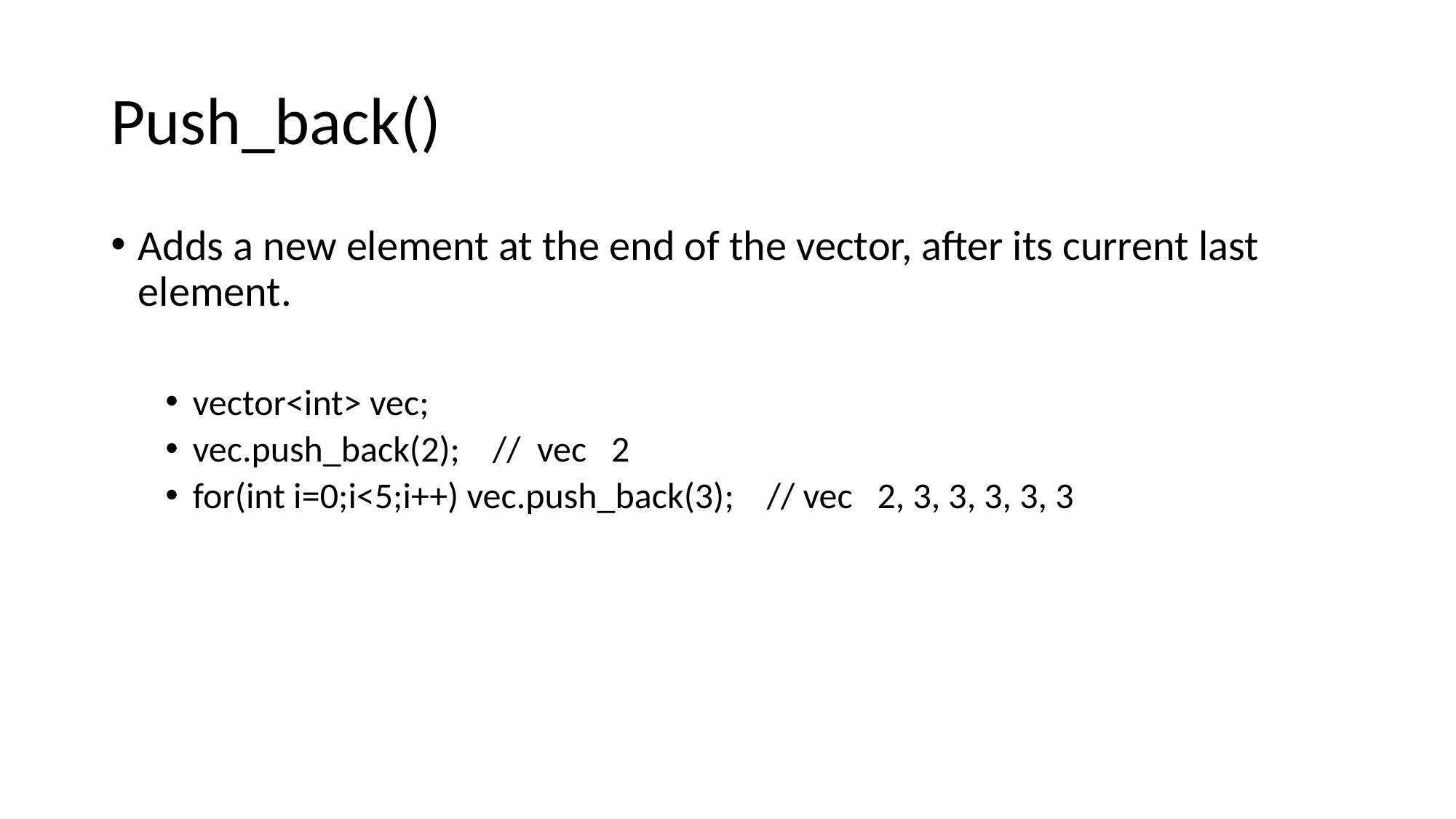

# Push_back()
Adds a new element at the end of the vector, after its current last element.

vector<int> vec;
vec.push_back(2);    //  vec   2
for(int i=0;i<5;i++) vec.push_back(3);    // vec   2, 3, 3, 3, 3, 3